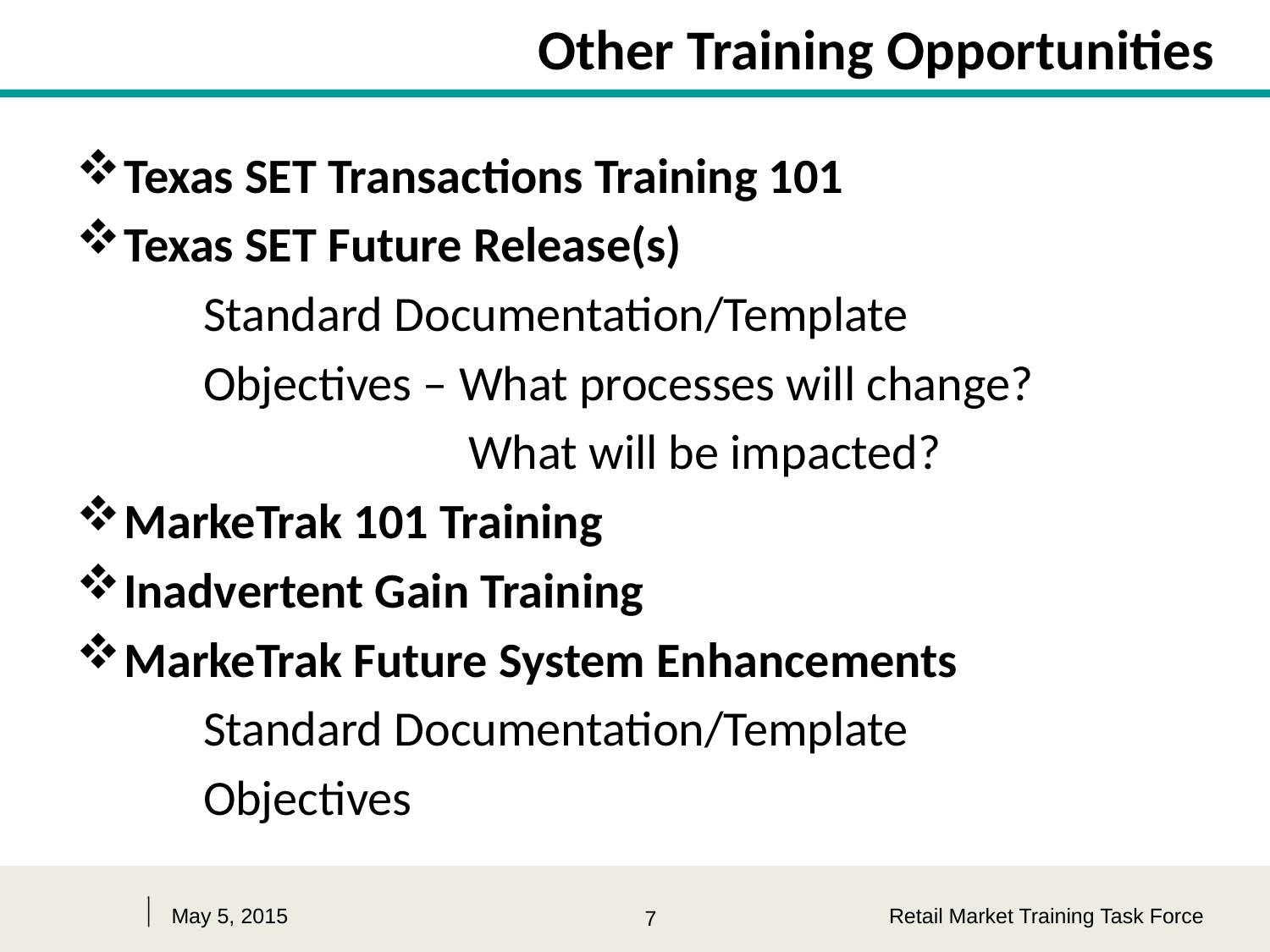

# Other Training Opportunities
Texas SET Transactions Training 101
Texas SET Future Release(s)
	Standard Documentation/Template
	Objectives – What processes will change?
			 What will be impacted?
MarkeTrak 101 Training
Inadvertent Gain Training
MarkeTrak Future System Enhancements
	Standard Documentation/Template
	Objectives

May 5, 2015
Retail Market Training Task Force